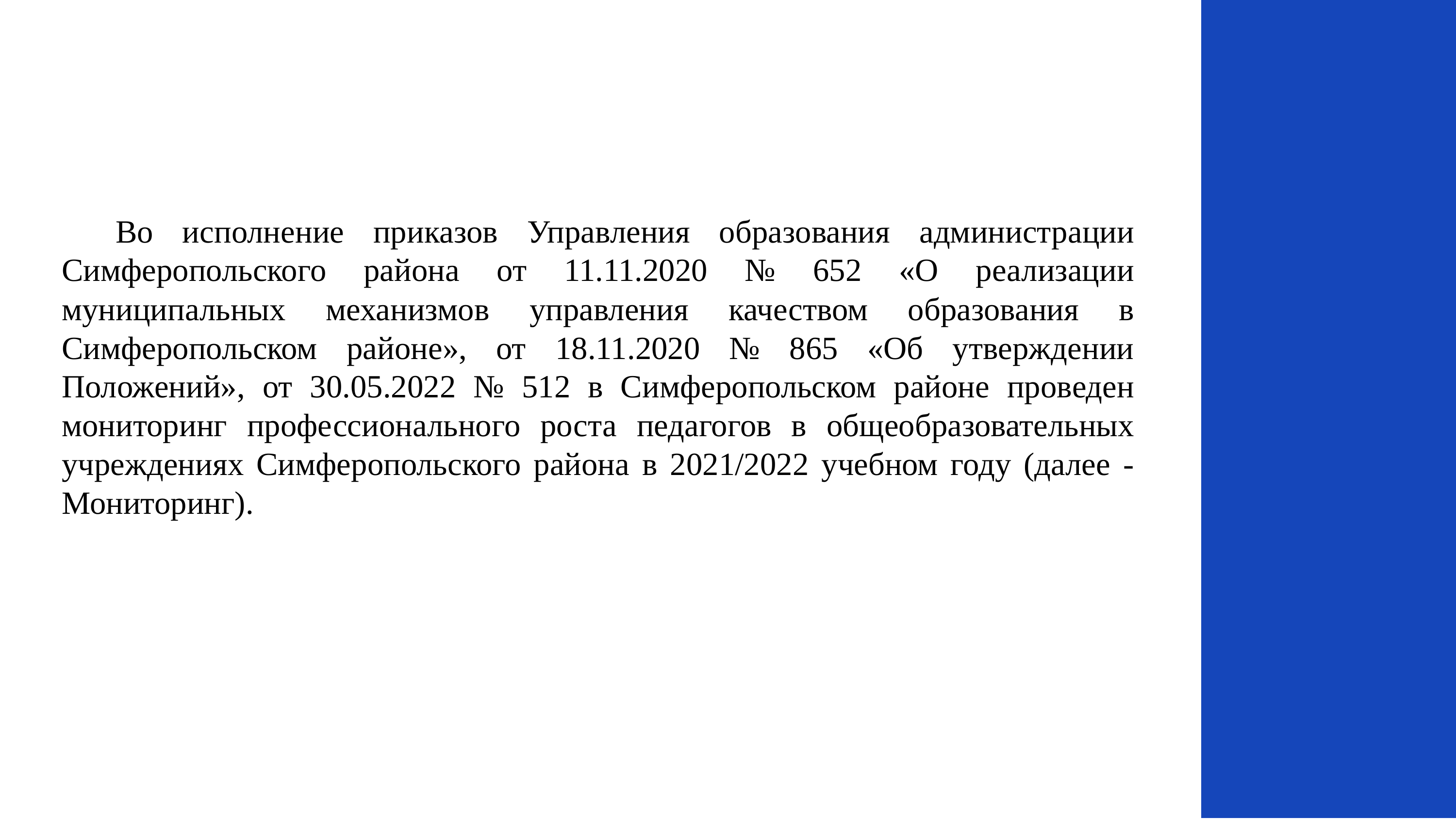

Во исполнение приказов Управления образования администрации Симферопольского района от 11.11.2020 № 652 «О реализации муниципальных механизмов управления качеством образования в Симферопольском районе», от 18.11.2020 № 865 «Об утверждении Положений», от 30.05.2022 № 512 в Симферопольском районе проведен мониторинг профессионального роста педагогов в общеобразовательных учреждениях Симферопольского района в 2021/2022 учебном году (далее - Мониторинг).